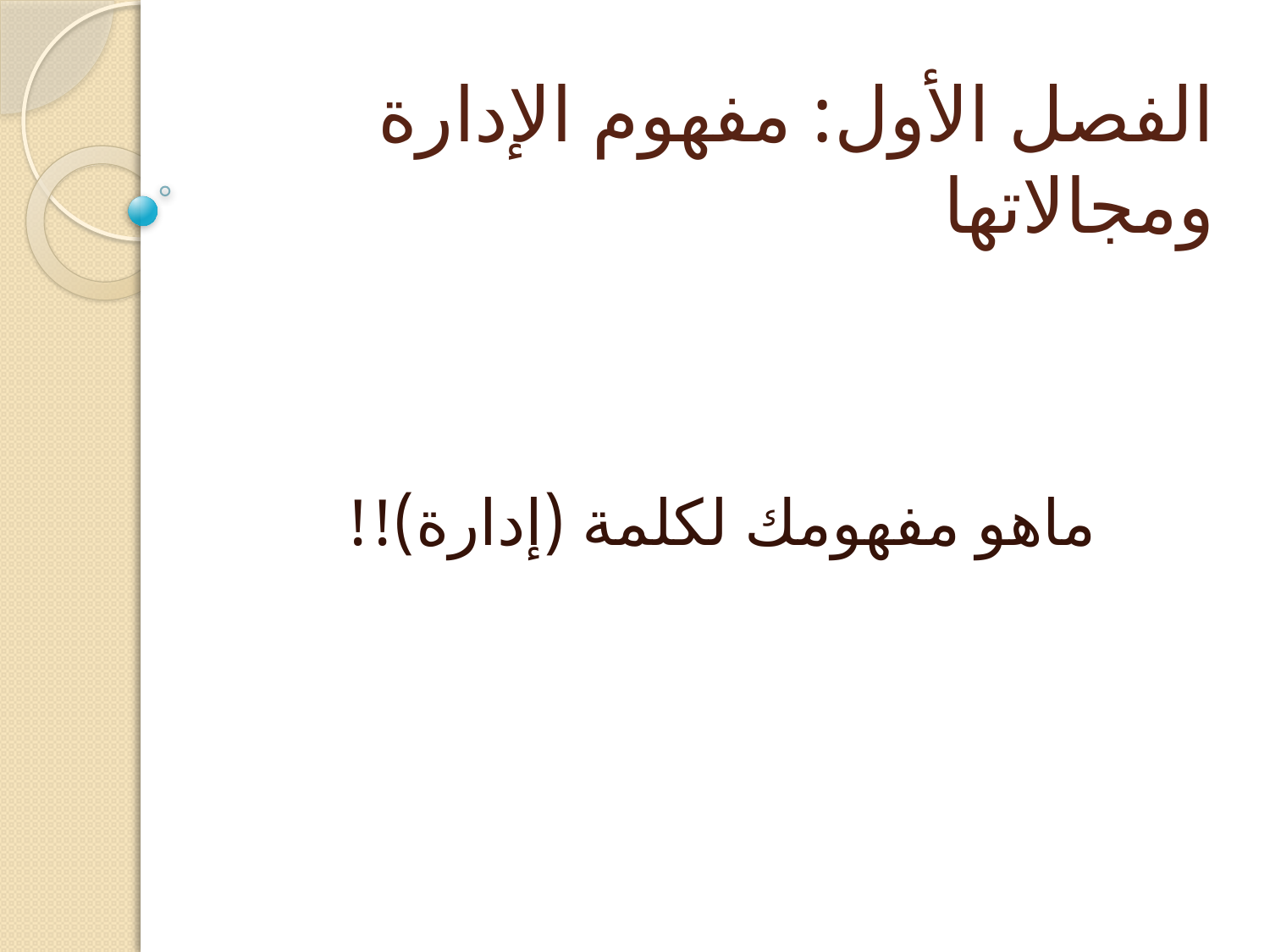

# الفصل الأول: مفهوم الإدارة ومجالاتها

ماهو مفهومك لكلمة (إدارة)!!